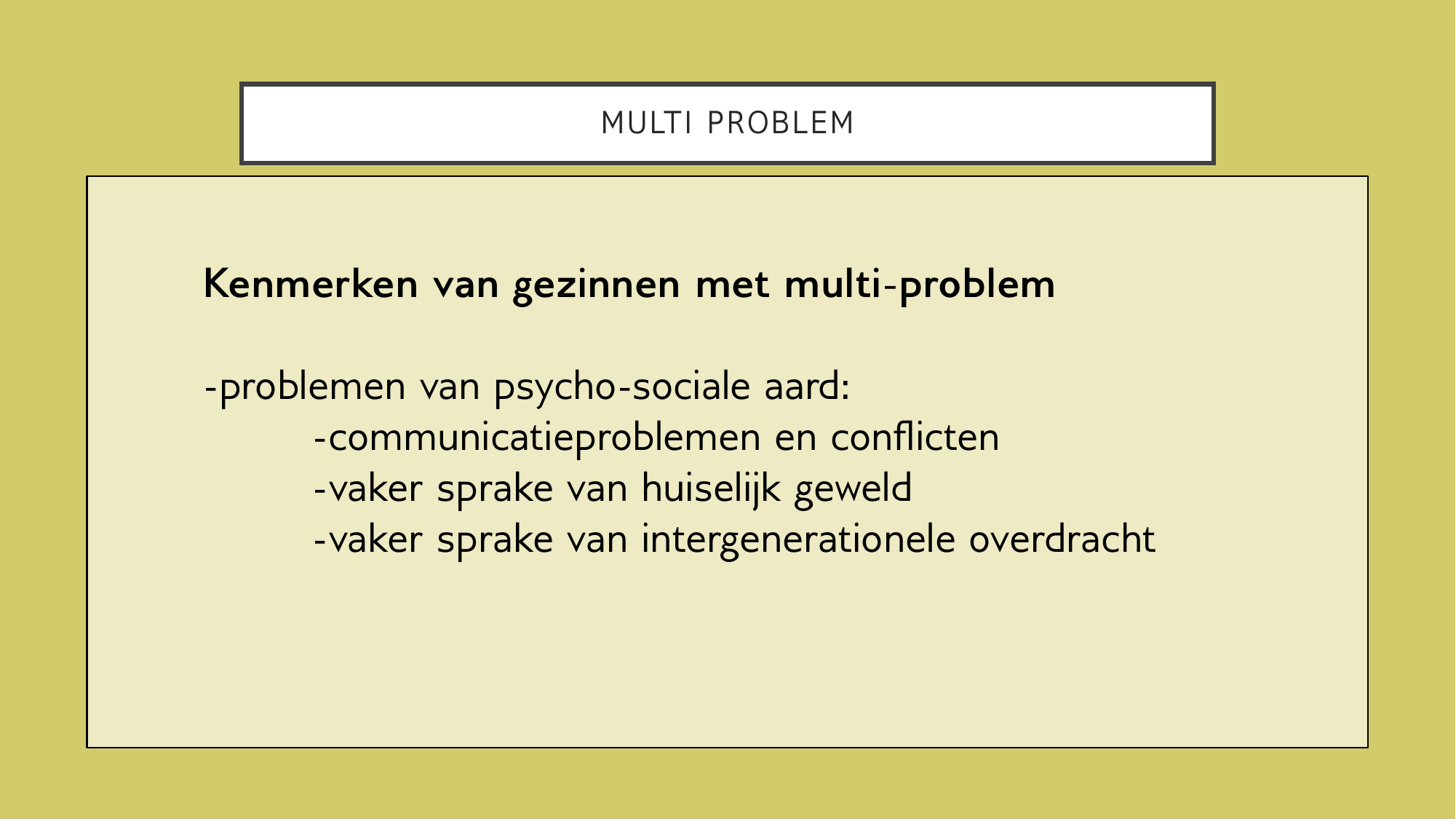

# Multi problem

Kenmerken van gezinnen met multi-problem

-problemen van psycho-sociale aard:
	-communicatieproblemen en conflicten
	-vaker sprake van huiselijk geweld
	-vaker sprake van intergenerationele overdracht